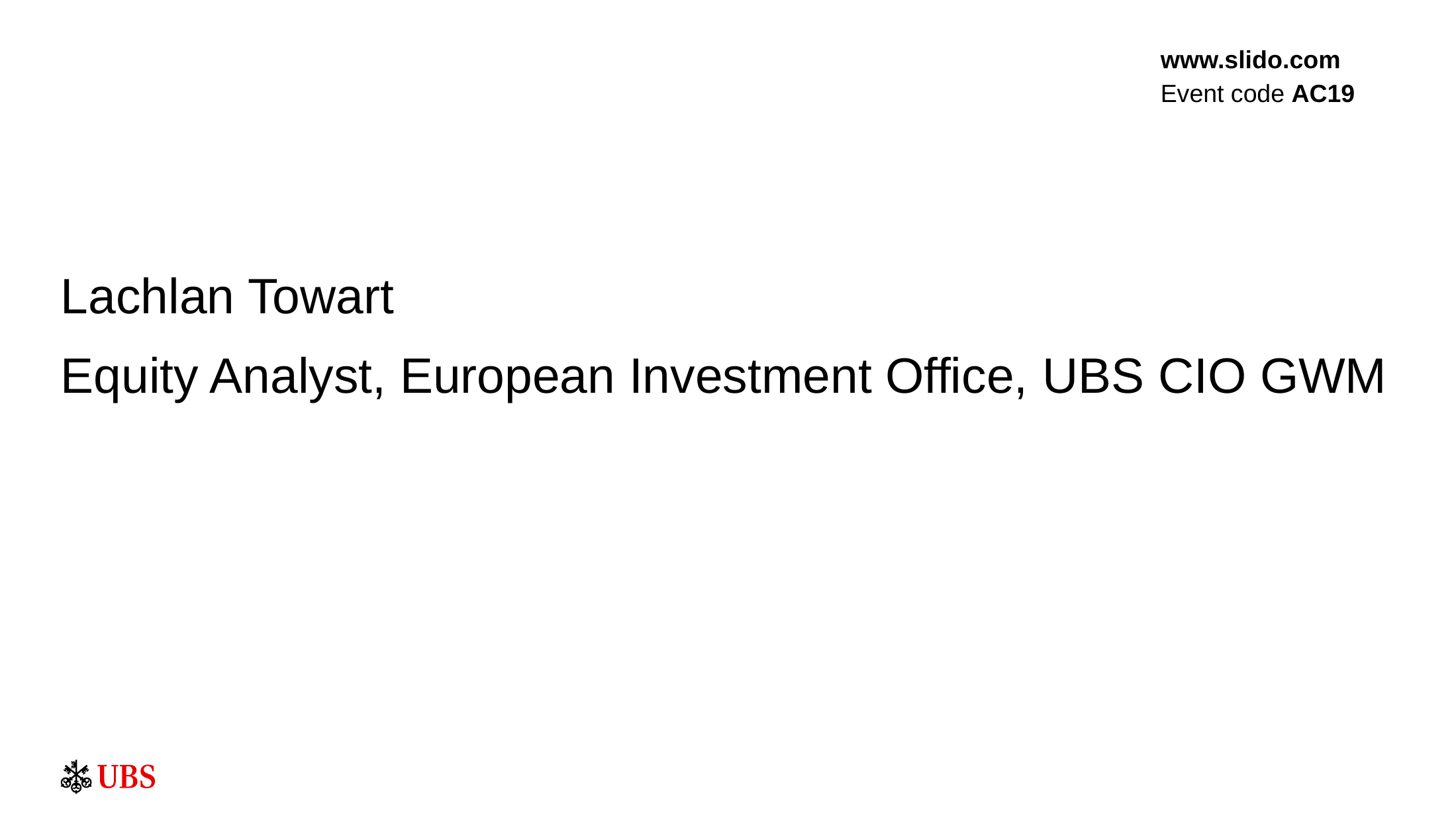

www.slido.com
Event code AC19
Lachlan Towart
Equity Analyst, European Investment Office, UBS CIO GWM